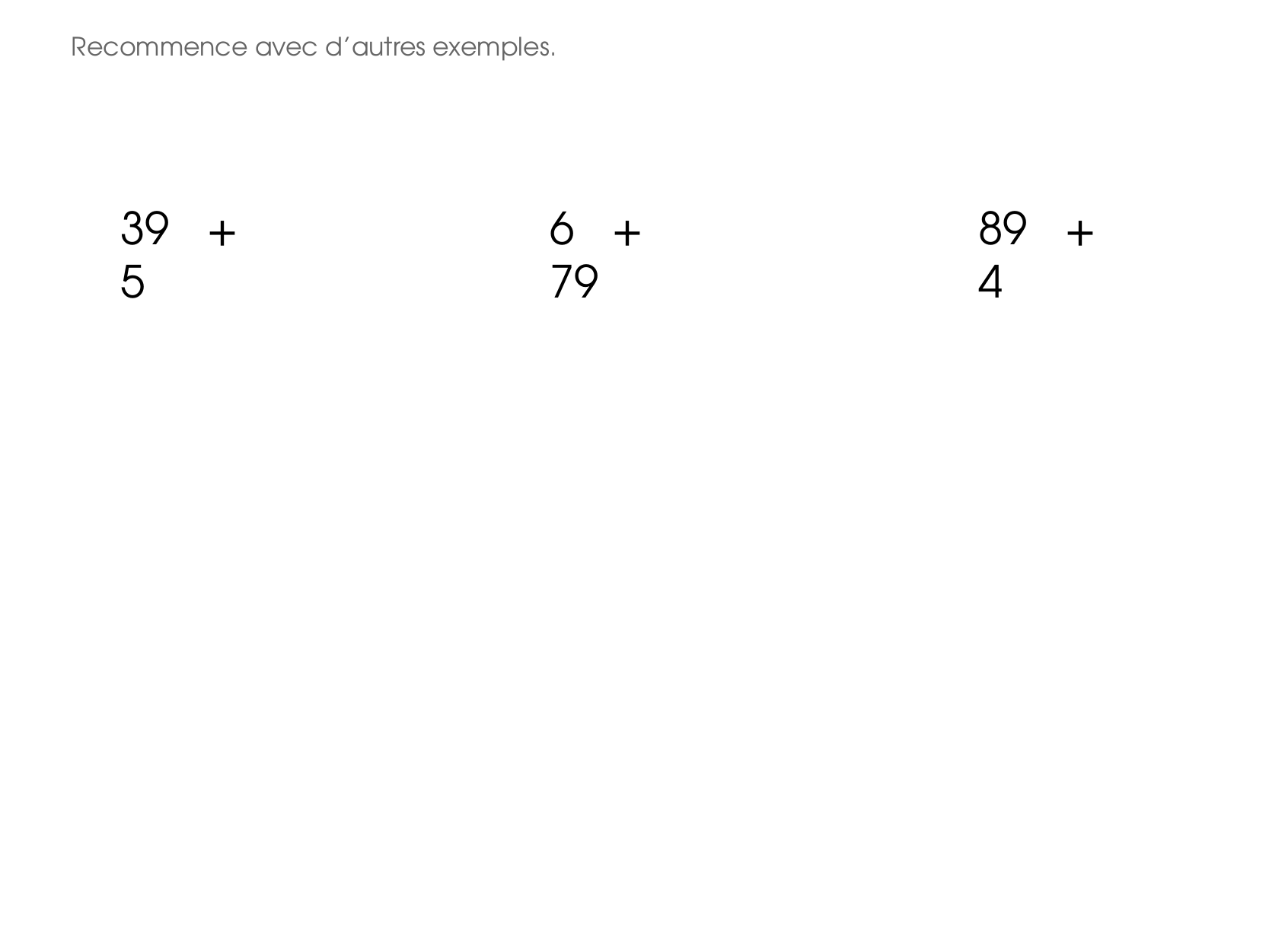

Recommence avec d’autres exemples.
39   +   5
6   +   79
89   +   4